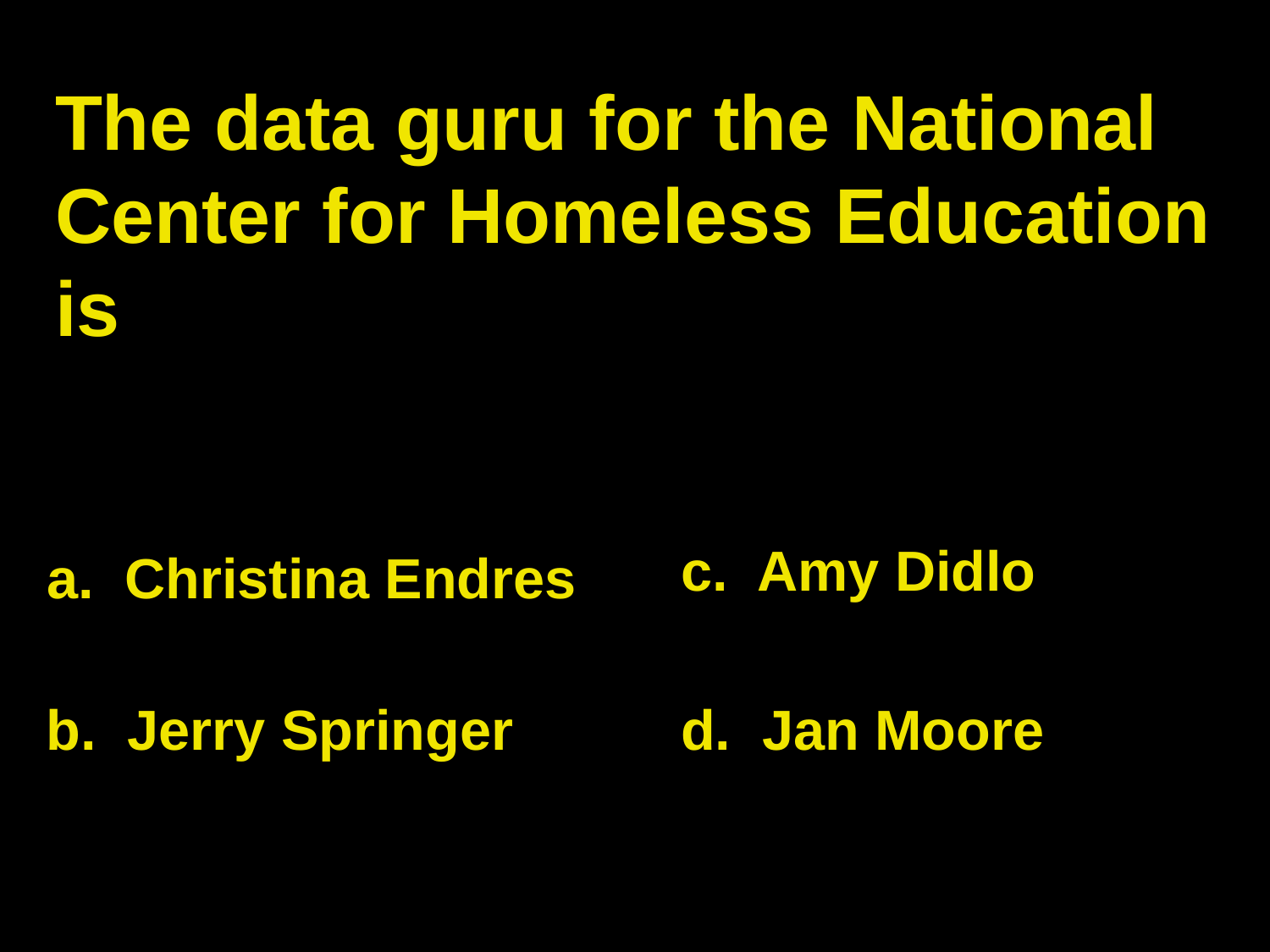

# The data guru for the National Center for Homeless Education is
c.  Amy Didlo
a.  Christina Endres
b.  Jerry Springer
d.  Jan Moore